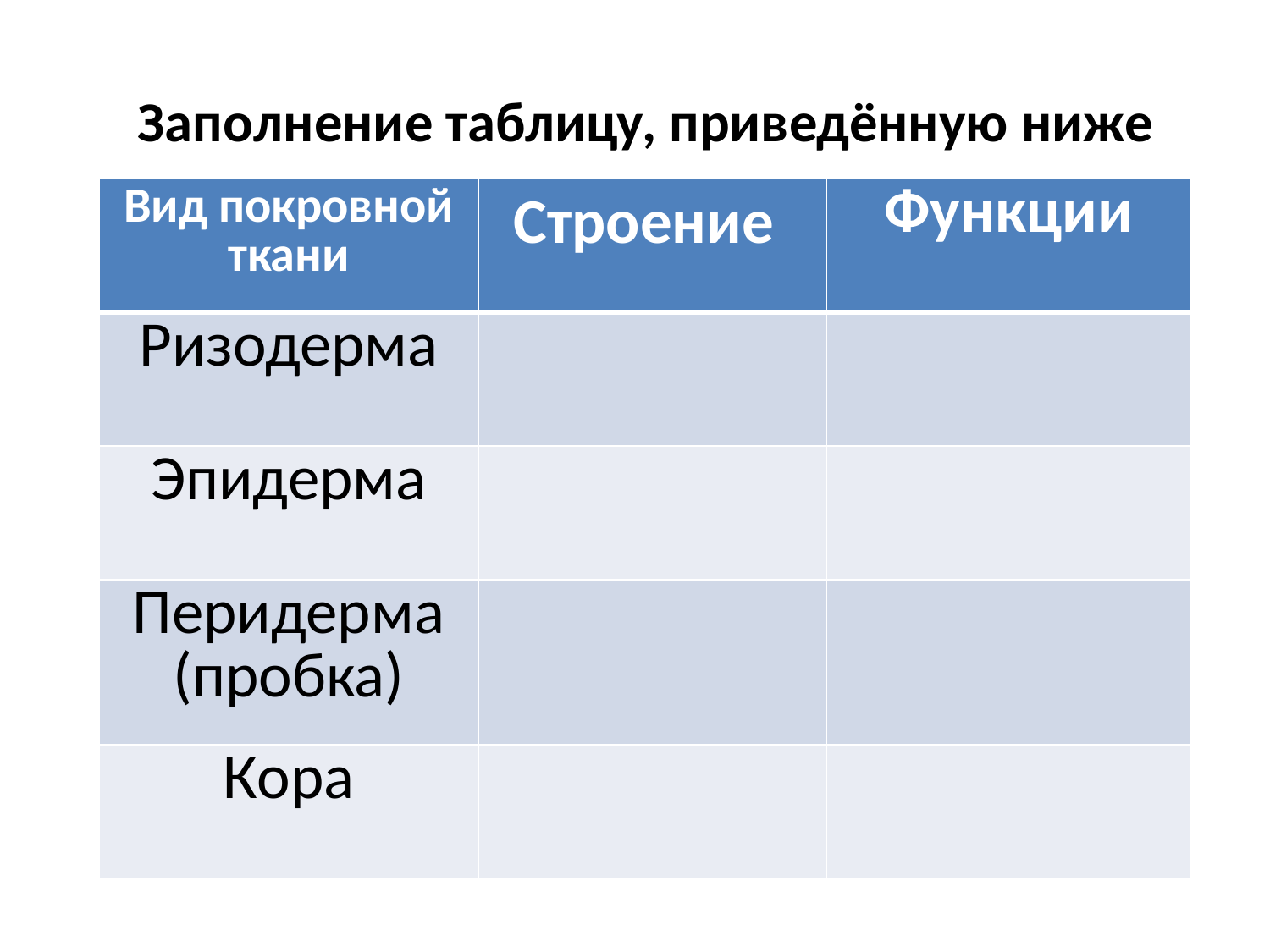

Заполнение таблицу, приведённую ниже
| Вид покровной ткани | Строение | Функции |
| --- | --- | --- |
| Ризодерма |  |  |
| Эпидерма |  |  |
| Перидерма (пробка) |  |  |
| Кора |  |  |